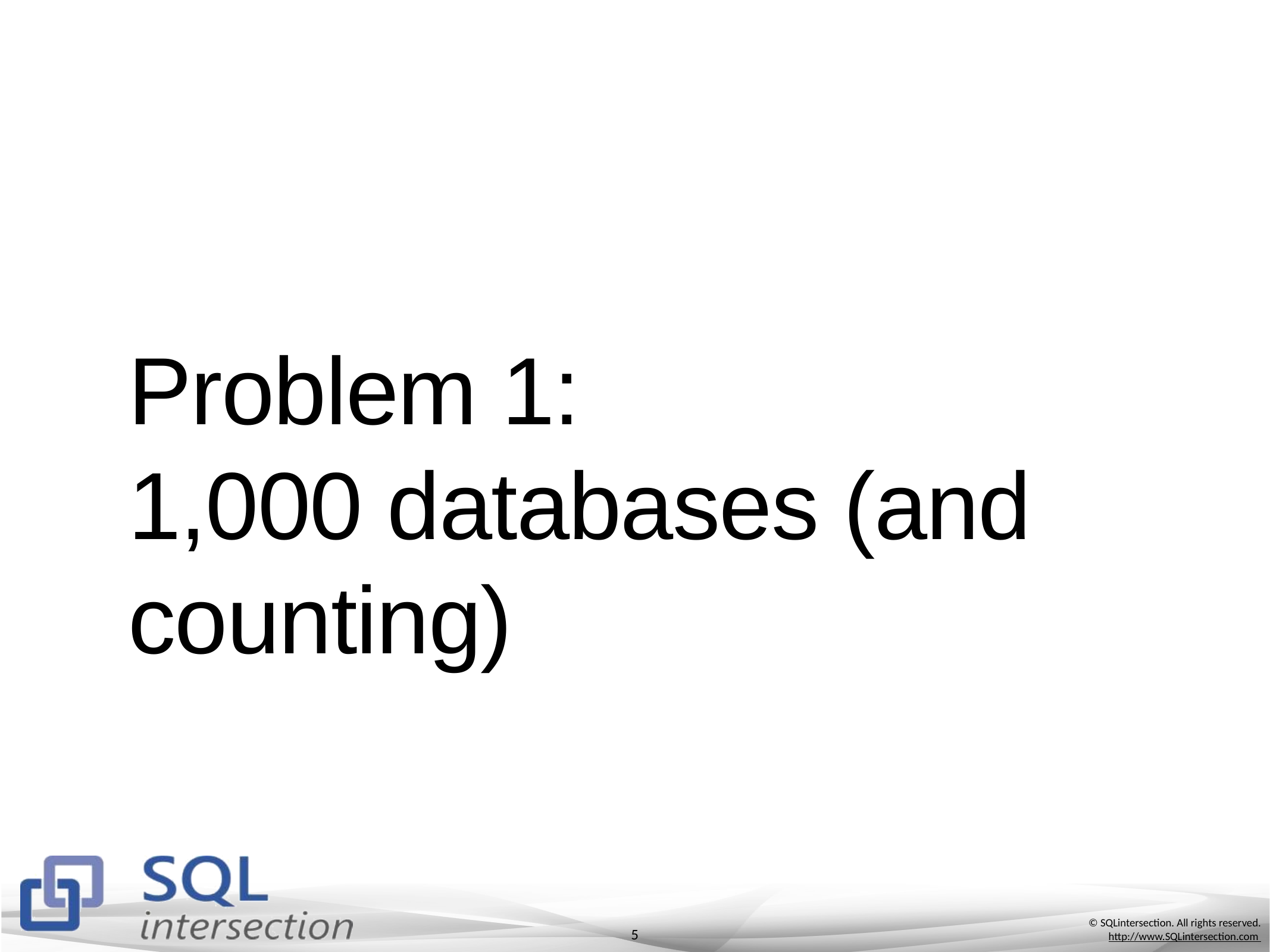

# Problem 1: 1,000 databases (and counting)